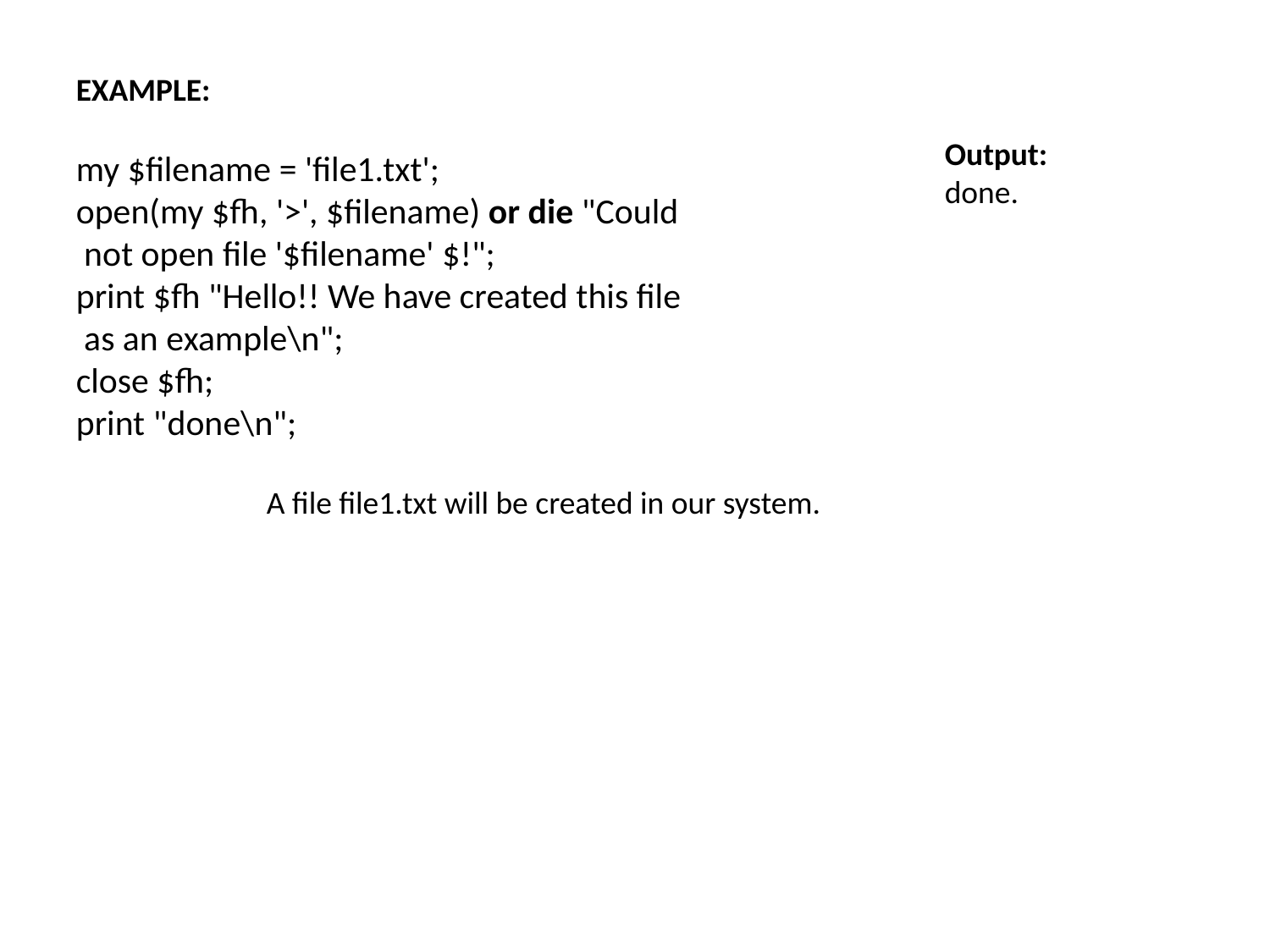

EXAMPLE:

my $filename = 'file1.txt';
open(my $fh, '>', $filename) or die "Could not open file '$filename' $!";
print $fh "Hello!! We have created this file as an example\n";
close $fh;
print "done\n";
Output:
done.

A file file1.txt will be created in our system.